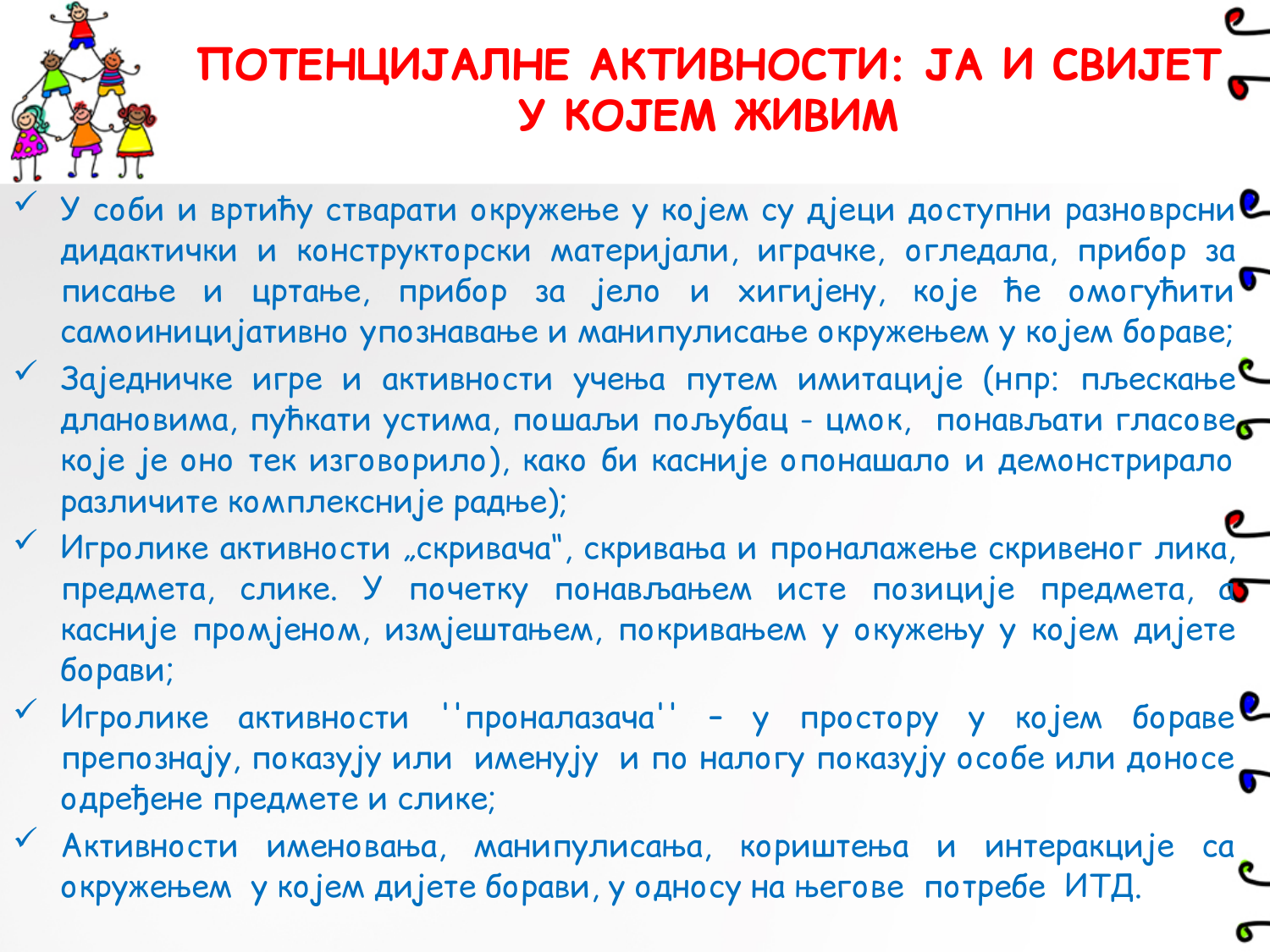

# ПОТЕНЦИЈАЛНЕ АКТИВНОСТИ: ЈА И СВИЈЕТ У КОЈЕМ ЖИВИМ
У соби и вртићу стварати окружење у којем су дјеци доступни разноврсни дидактички и конструкторски материјали, играчке, огледала, прибор за писање и цртање, прибор за јело и хигијену, које ће омогућити самоиницијативно упознавање и манипулисање окружењем у којем бораве;
Заједничке игре и активности учења путем имитације (нпр: пљескање длановима, пућкати устима, пошаљи пољубац - цмок,  понављати гласове које је оно тек изговорило), како би касније опонашало и демонстрирало различите комплексније радње);
Игролике активности „скривача“, скривања и проналажење скривеног лика, предмета, слике. У почетку понављањем исте позиције предмета, а касније промјеном, измјештањем, покривањем у окужењу у којем дијете борави;
Игролике активности ''проналазача'' – у простору у којем бораве препознају, показују или  именују  и по налогу показују особе или доносе одређене предмете и слике;
Активности именовања, манипулисања, кориштења и интеракције са окружењем  у којем дијете борави, у односу на његове  потребе  ИТД.